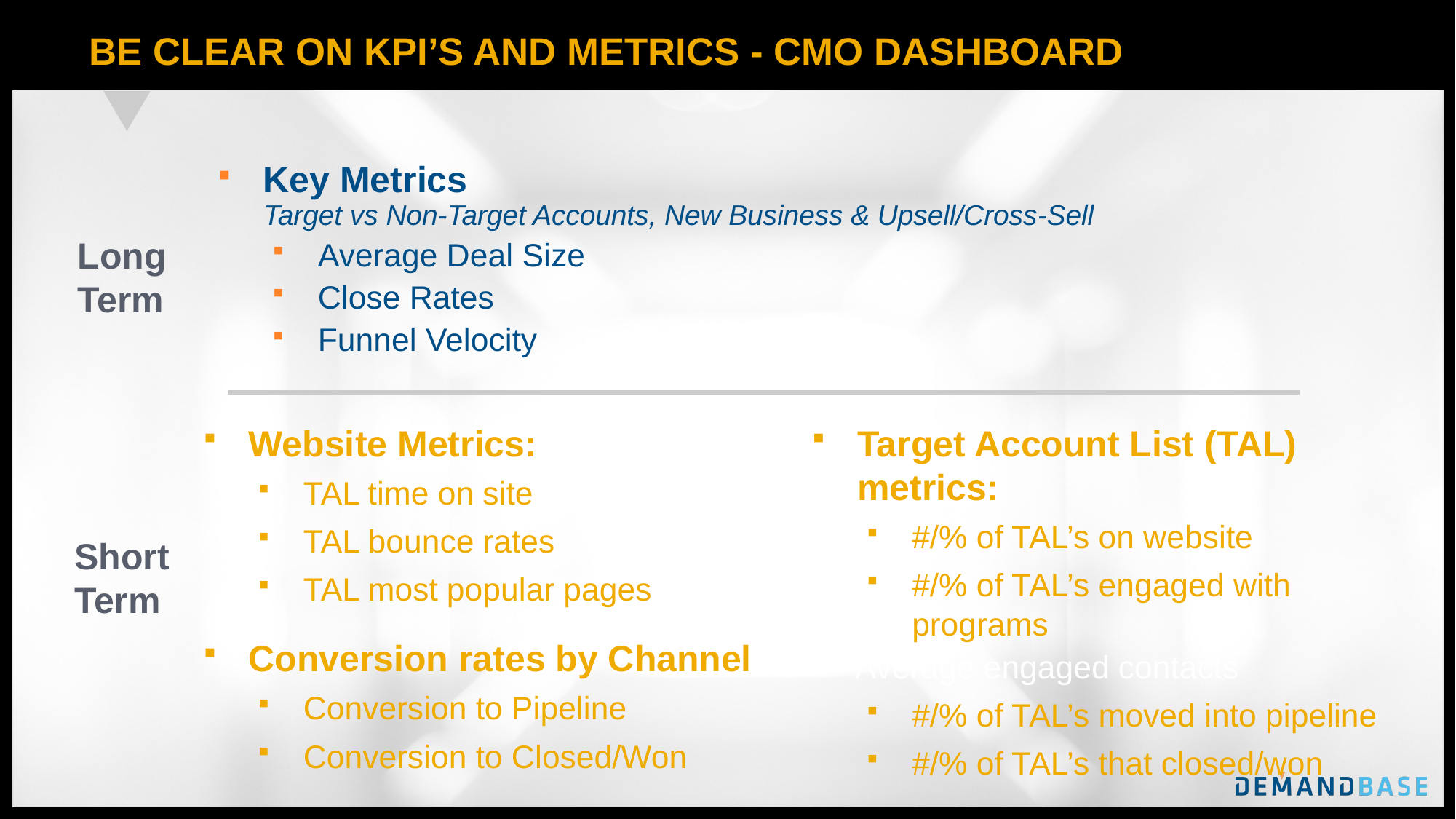

# BE CLEAR ON KPI’S AND METRICS - CMO DASHBOARD
Key Metrics
Target vs Non-Target Accounts, New Business & Upsell/Cross-Sell
Average Deal Size
Close Rates
Funnel Velocity

Long
Term
Website Metrics:
TAL time on site
TAL bounce rates
TAL most popular pages
Conversion rates by Channel
Conversion to Pipeline
Conversion to Closed/Won

Target Account List (TAL) metrics:
#/% of TAL’s on website
#/% of TAL’s engaged with programs
Average engaged contacts
#/% of TAL’s moved into pipeline
#/% of TAL’s that closed/won

Short
Term